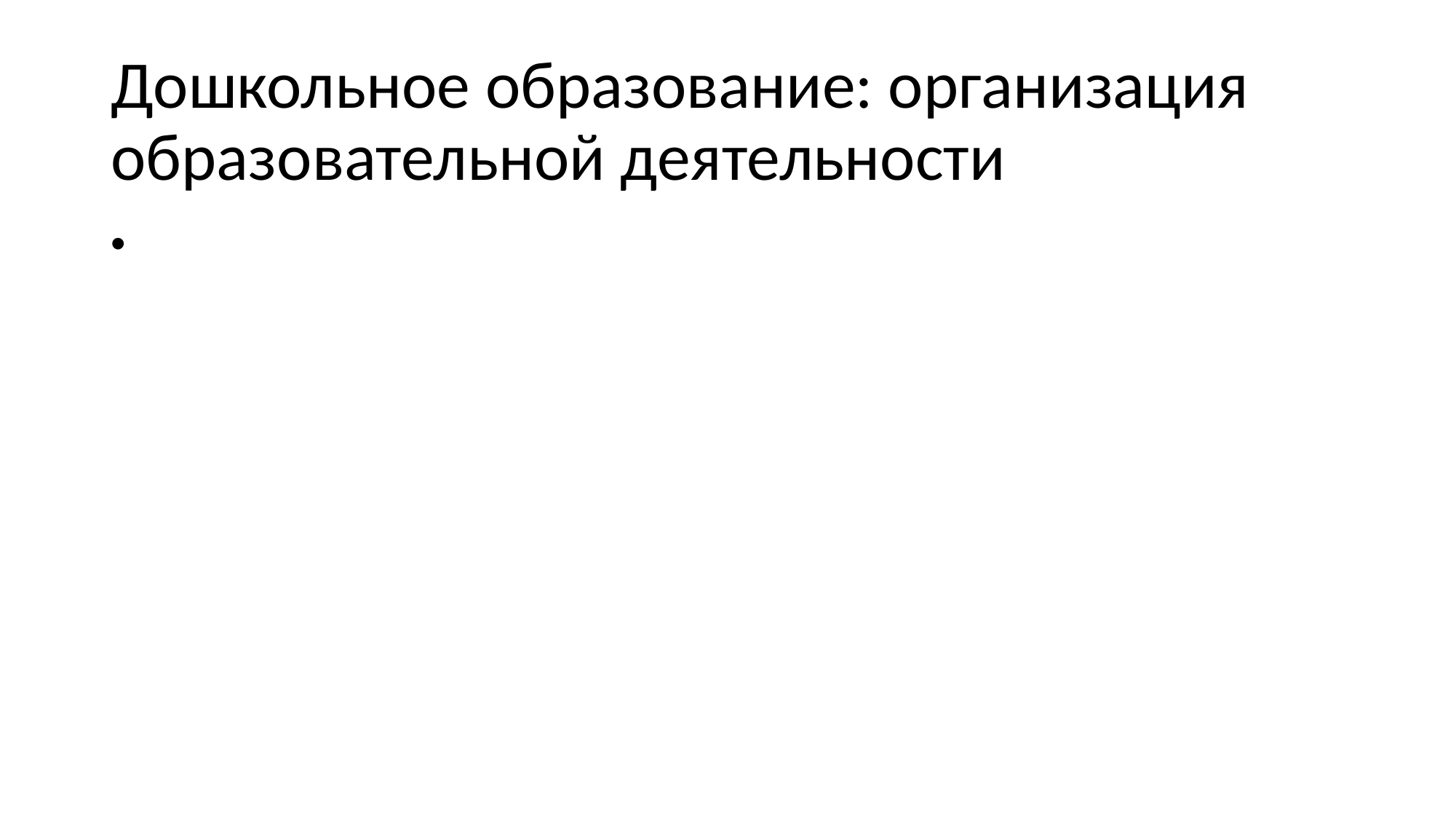

# Дошкольное образование: организация образовательной деятельности
ФГОС ДО (3Т)
ФОП ДО (содержание)
Образование в единстве обучения и воспитания (способы реализации)